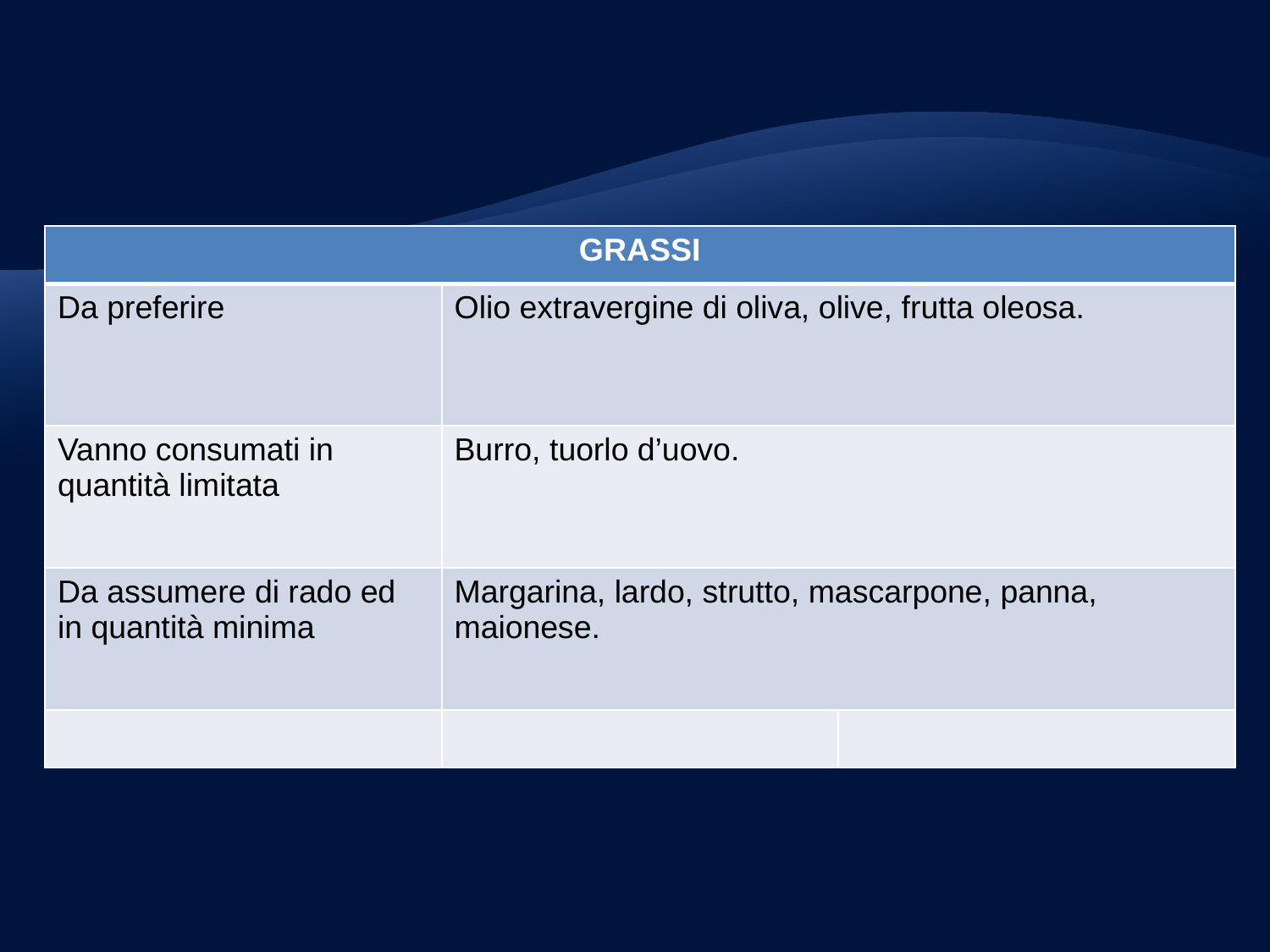

| GRASSI |  |  |
| --- | --- | --- |
| Da preferire | Olio extravergine di oliva, olive, frutta oleosa. |  |
| Vanno consumati in quantità limitata | Burro, tuorlo d’uovo. |  |
| Da assumere di rado ed in quantità minima | Margarina, lardo, strutto, mascarpone, panna, maionese. |  |
|  |  |  |